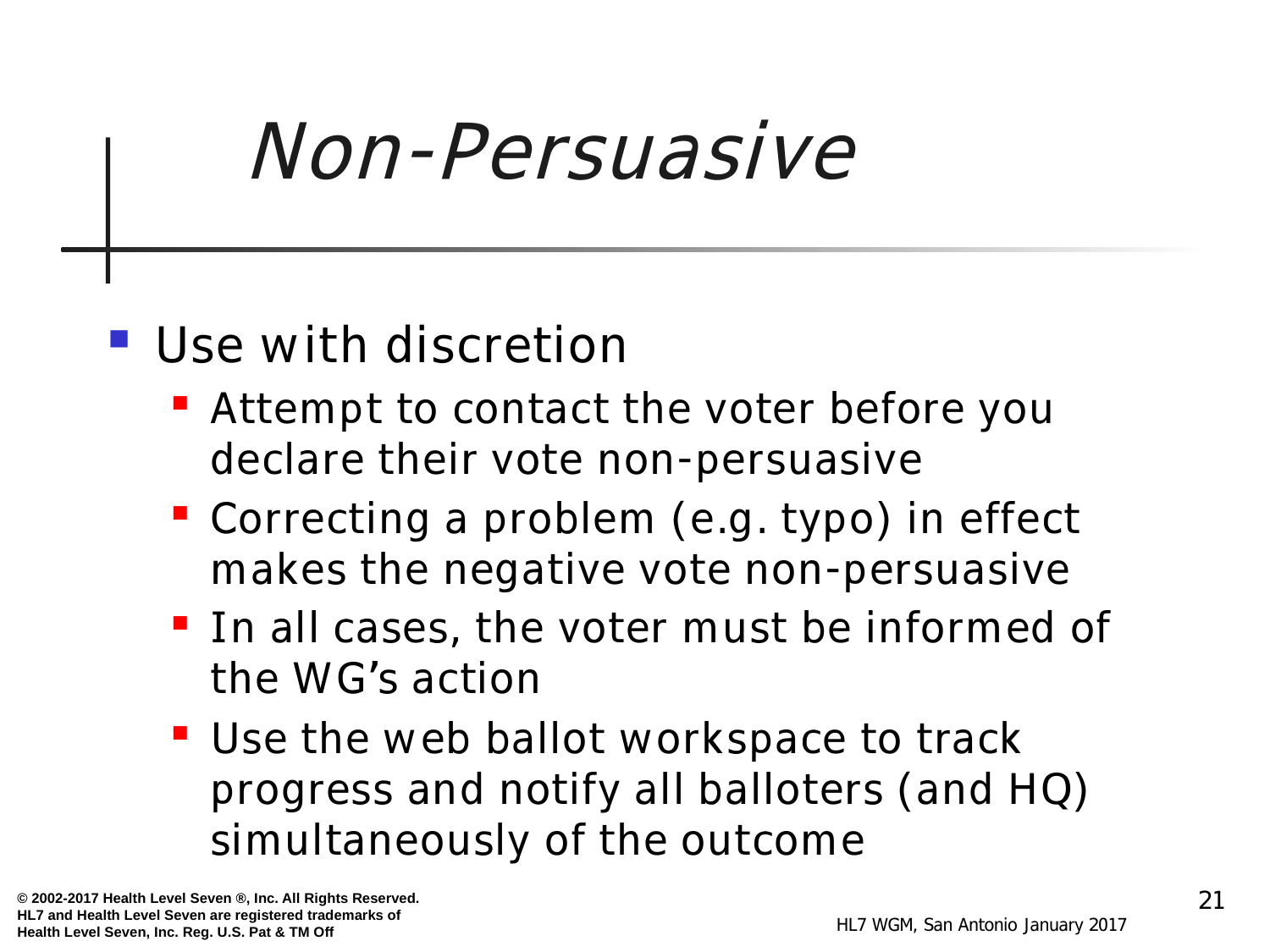

# Non-Persuasive
Use with discretion
Attempt to contact the voter before you declare their vote non-persuasive
Correcting a problem (e.g. typo) in effect makes the negative vote non-persuasive
In all cases, the voter must be informed of the WG’s action
Use the web ballot workspace to track progress and notify all balloters (and HQ) simultaneously of the outcome

21